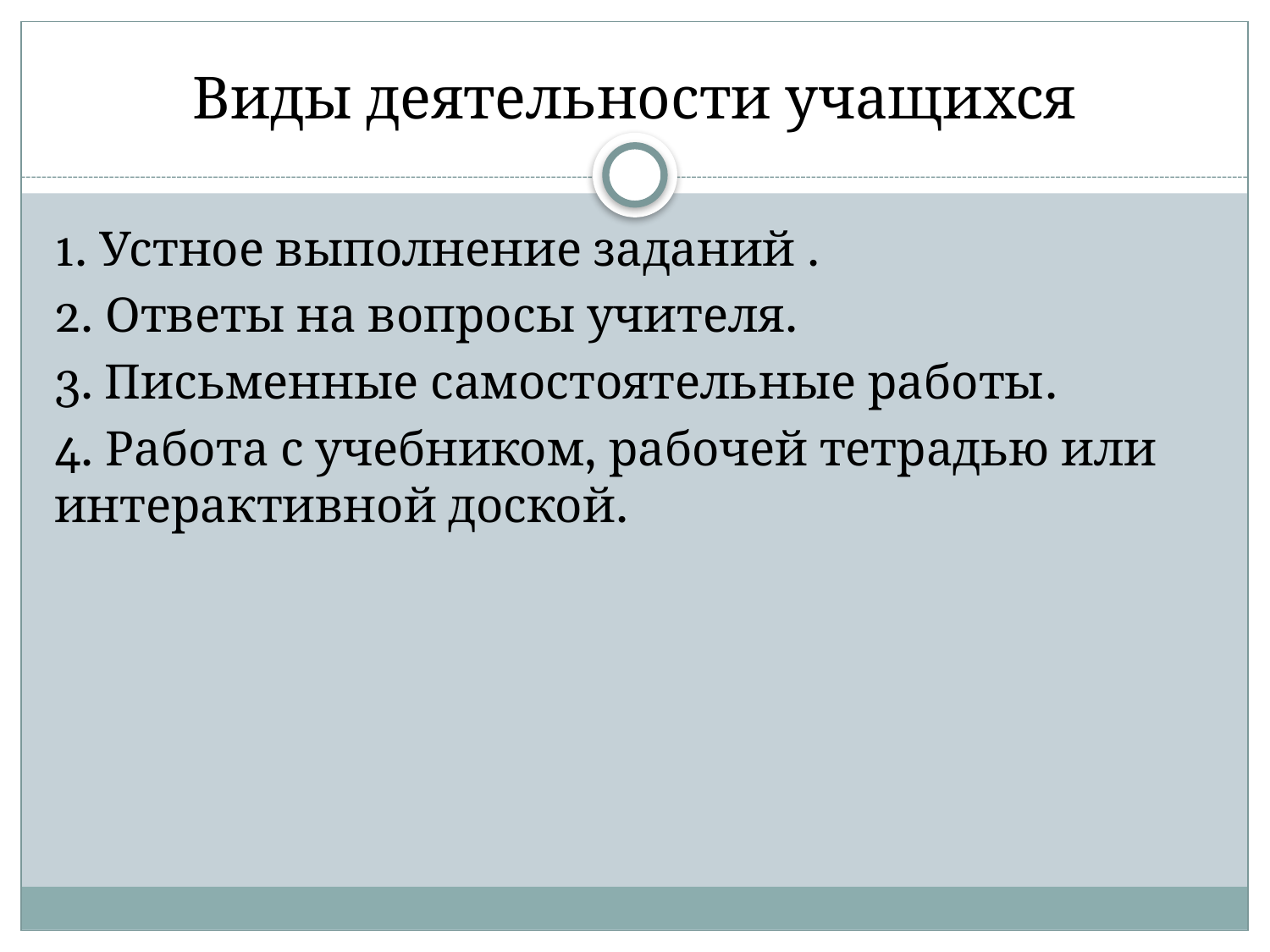

# Виды деятельности учащихся
1. Устное выполнение заданий .
2. Ответы на вопросы учителя.
3. Письменные самостоятельные работы.
4. Работа с учебником, рабочей тетрадью или интерактивной доской.